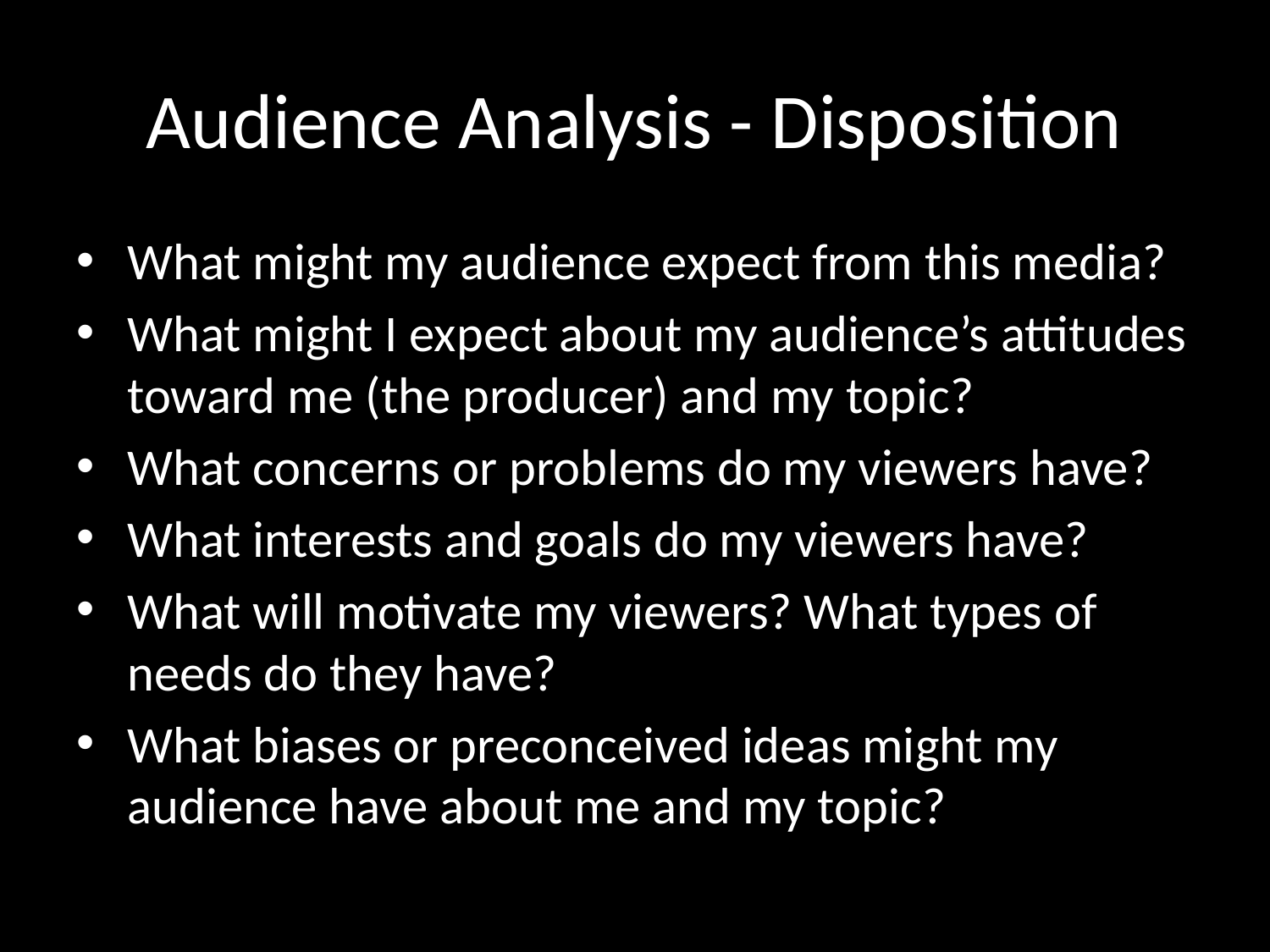

# Audience Analysis - Disposition
What might my audience expect from this media?
What might I expect about my audience’s attitudes toward me (the producer) and my topic?
What concerns or problems do my viewers have?
What interests and goals do my viewers have?
What will motivate my viewers? What types of needs do they have?
What biases or preconceived ideas might my audience have about me and my topic?